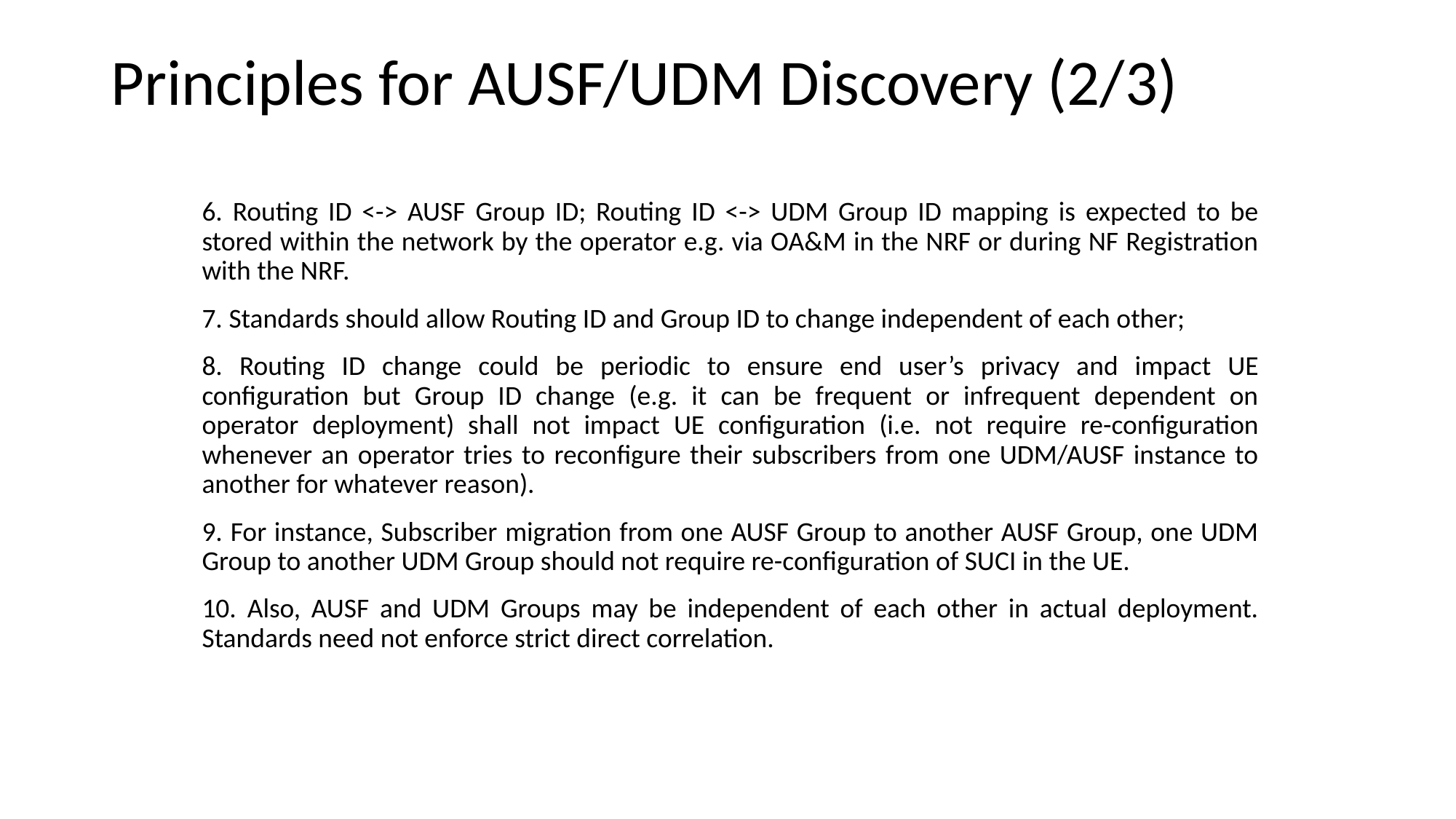

# Principles for AUSF/UDM Discovery (2/3)
6. Routing ID <-> AUSF Group ID; Routing ID <-> UDM Group ID mapping is expected to be stored within the network by the operator e.g. via OA&M in the NRF or during NF Registration with the NRF.
7. Standards should allow Routing ID and Group ID to change independent of each other;
8. Routing ID change could be periodic to ensure end user’s privacy and impact UE configuration but Group ID change (e.g. it can be frequent or infrequent dependent on operator deployment) shall not impact UE configuration (i.e. not require re-configuration whenever an operator tries to reconfigure their subscribers from one UDM/AUSF instance to another for whatever reason).
9. For instance, Subscriber migration from one AUSF Group to another AUSF Group, one UDM Group to another UDM Group should not require re-configuration of SUCI in the UE.
10. Also, AUSF and UDM Groups may be independent of each other in actual deployment. Standards need not enforce strict direct correlation.